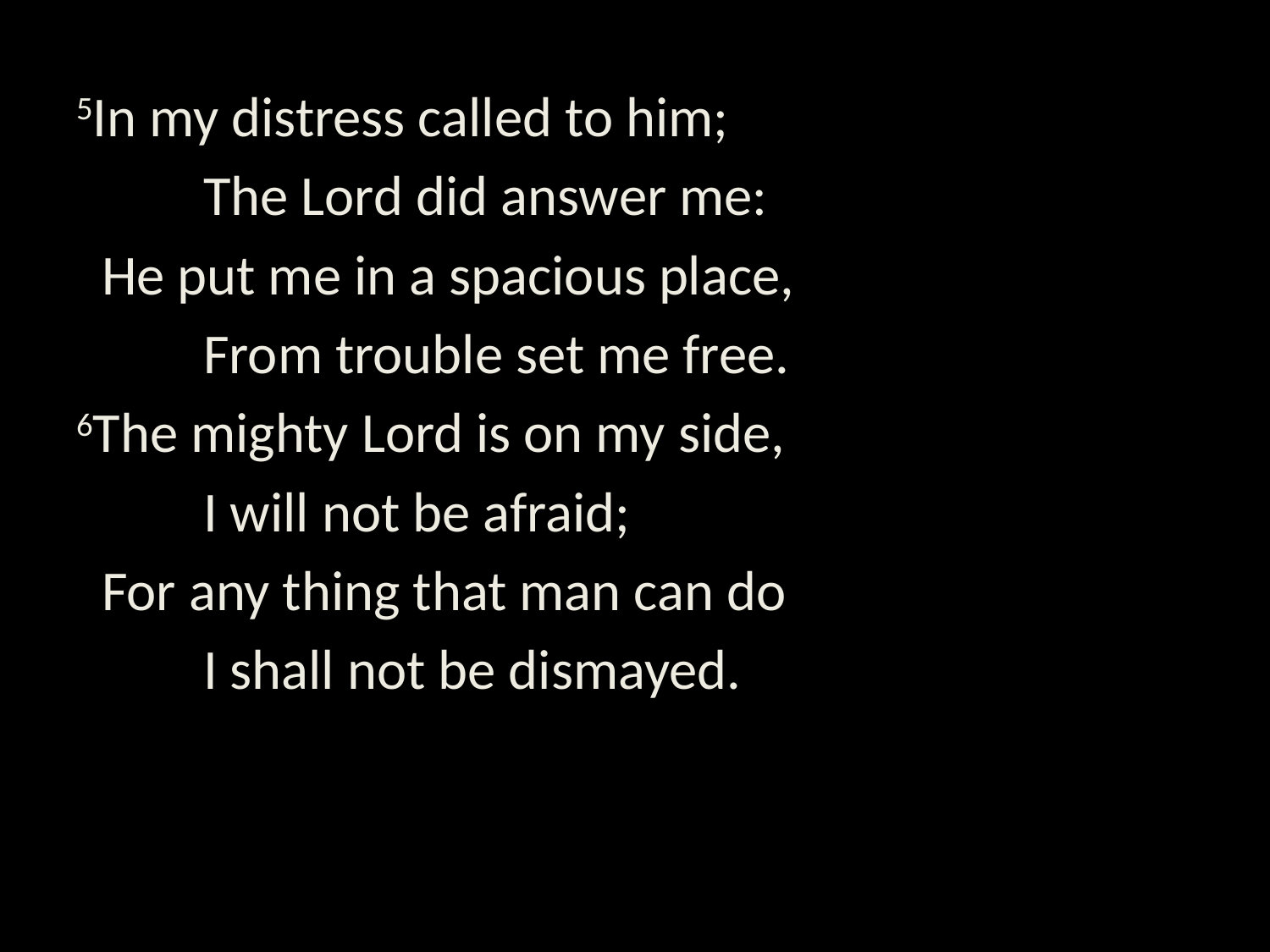

5In my distress called to him;
	The Lord did answer me:
  He put me in a spacious place,
	From trouble set me free.
6The mighty Lord is on my side,
	I will not be afraid;
  For any thing that man can do
	I shall not be dismayed.